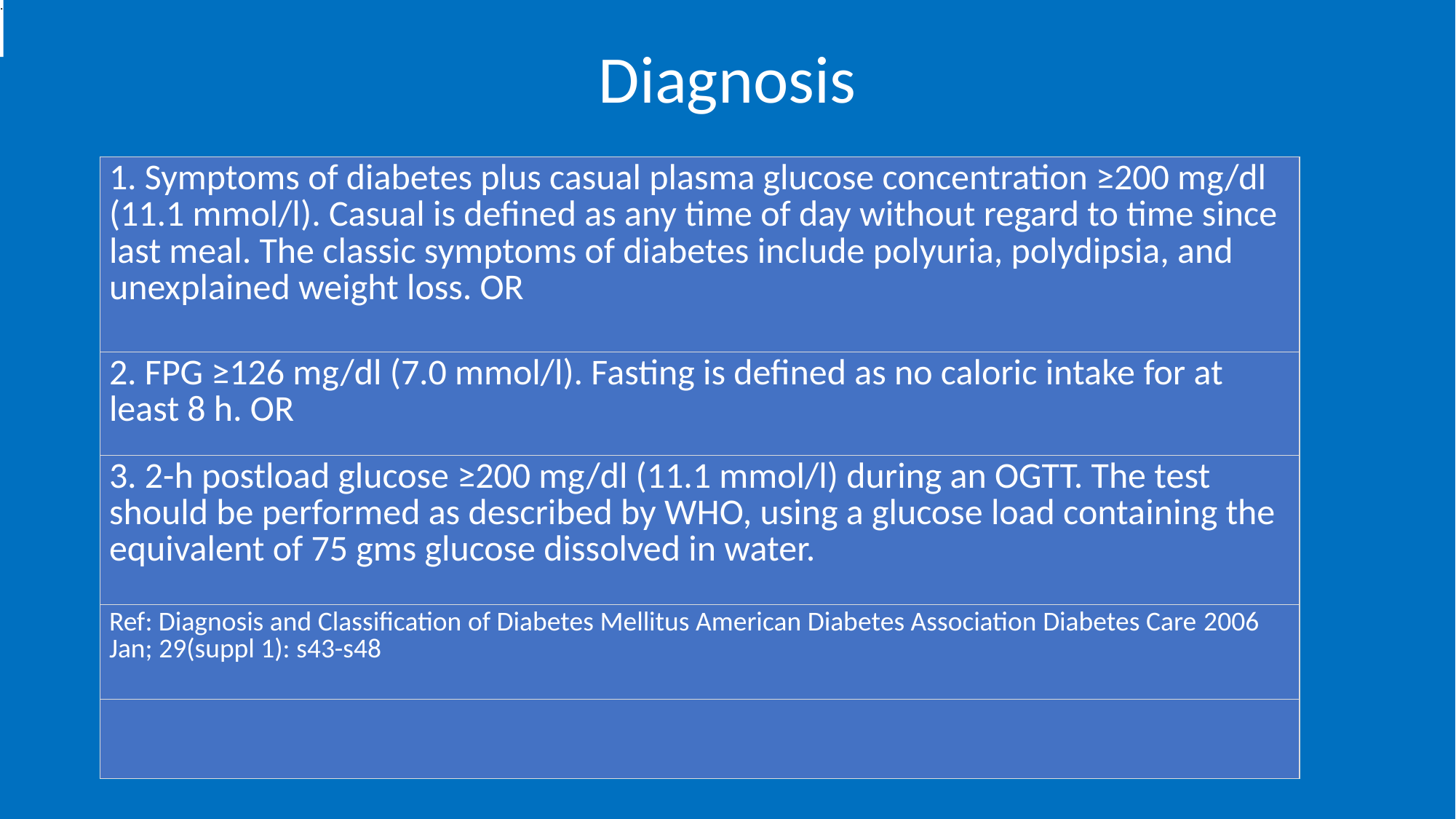

.

# Diagnosis
| 1. Symptoms of diabetes plus casual plasma glucose concentration ≥200 mg/dl (11.1 mmol/l). Casual is defined as any time of day without regard to time since last meal. The classic symptoms of diabetes include polyuria, polydipsia, and unexplained weight loss. OR |
| --- |
| 2. FPG ≥126 mg/dl (7.0 mmol/l). Fasting is defined as no caloric intake for at least 8 h. OR |
| 3. 2-h postload glucose ≥200 mg/dl (11.1 mmol/l) during an OGTT. The test should be performed as described by WHO, using a glucose load containing the equivalent of 75 gms glucose dissolved in water. |
| Ref: Diagnosis and Classification of Diabetes Mellitus American Diabetes Association Diabetes Care 2006 Jan; 29(suppl 1): s43-s48 |
|  |